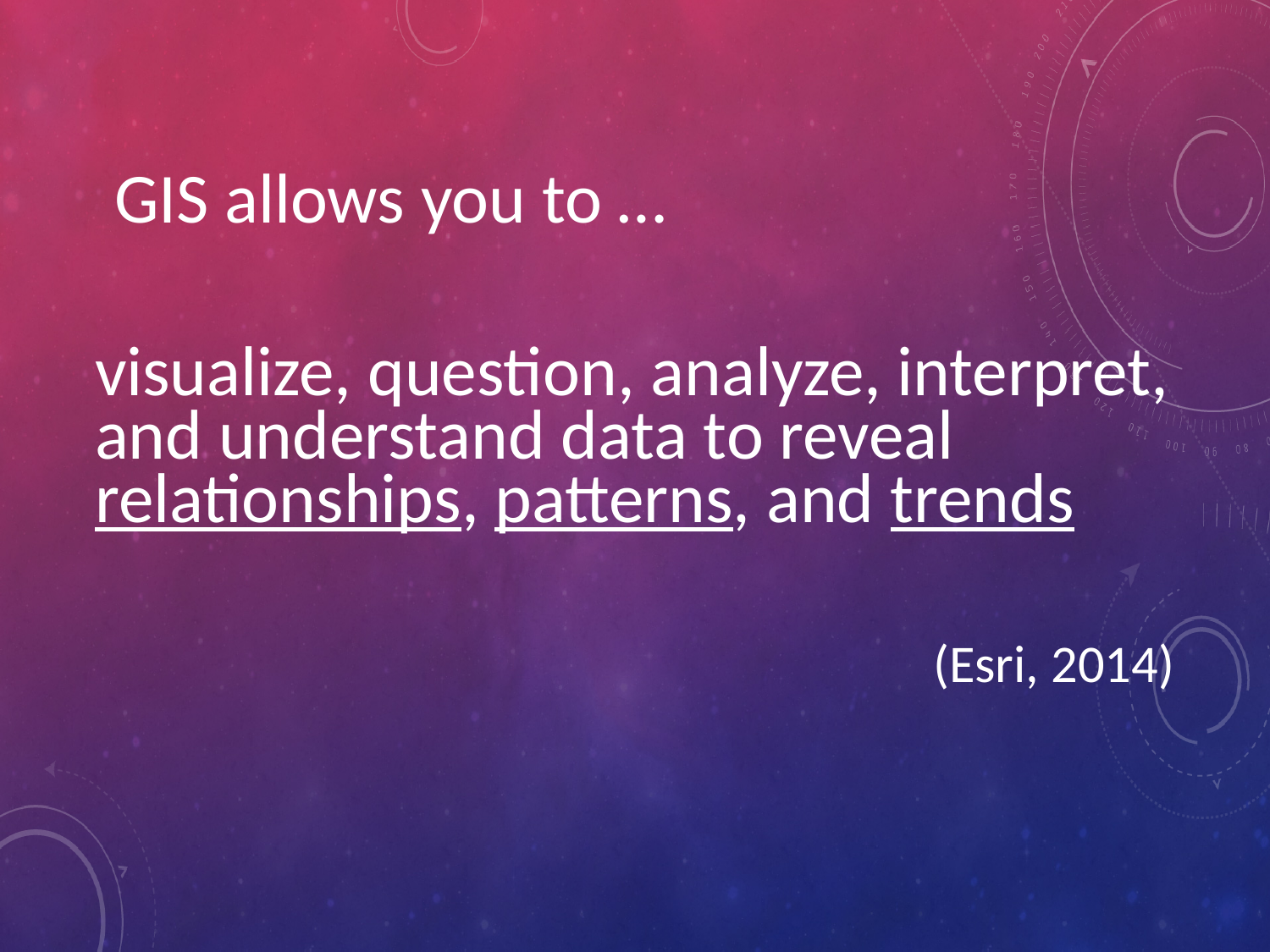

GIS allows you to …

visualize, question, analyze, interpret, and understand data to reveal relationships, patterns, and trends

(Esri, 2014)